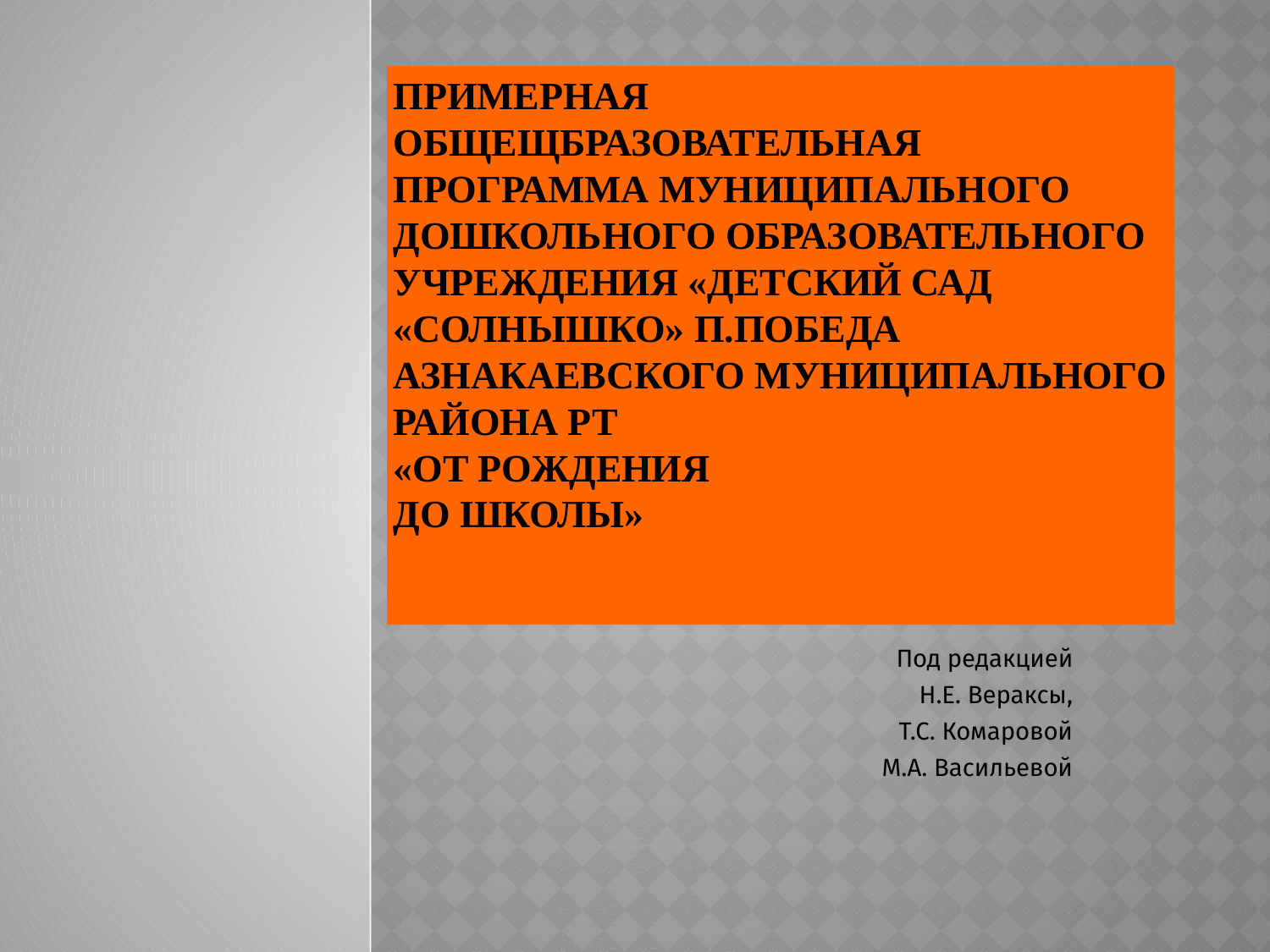

# ПРИМЕРНАЯ ОБЩЕЩБРАЗОВАТЕЛЬНАЯ ПРОГРАММА Муниципального ДОШКОЛЬНОГО ОБРАЗОВАтельного учреждения «Детский сад «Солнышко» п.Победа азнакаевского муниципального района РТ «ОТ РОЖДЕНИЯ ДО ШКОЛЫ»

Под редакцией
Н.Е. Вераксы,
Т.С. Комаровой
М.А. Васильевой